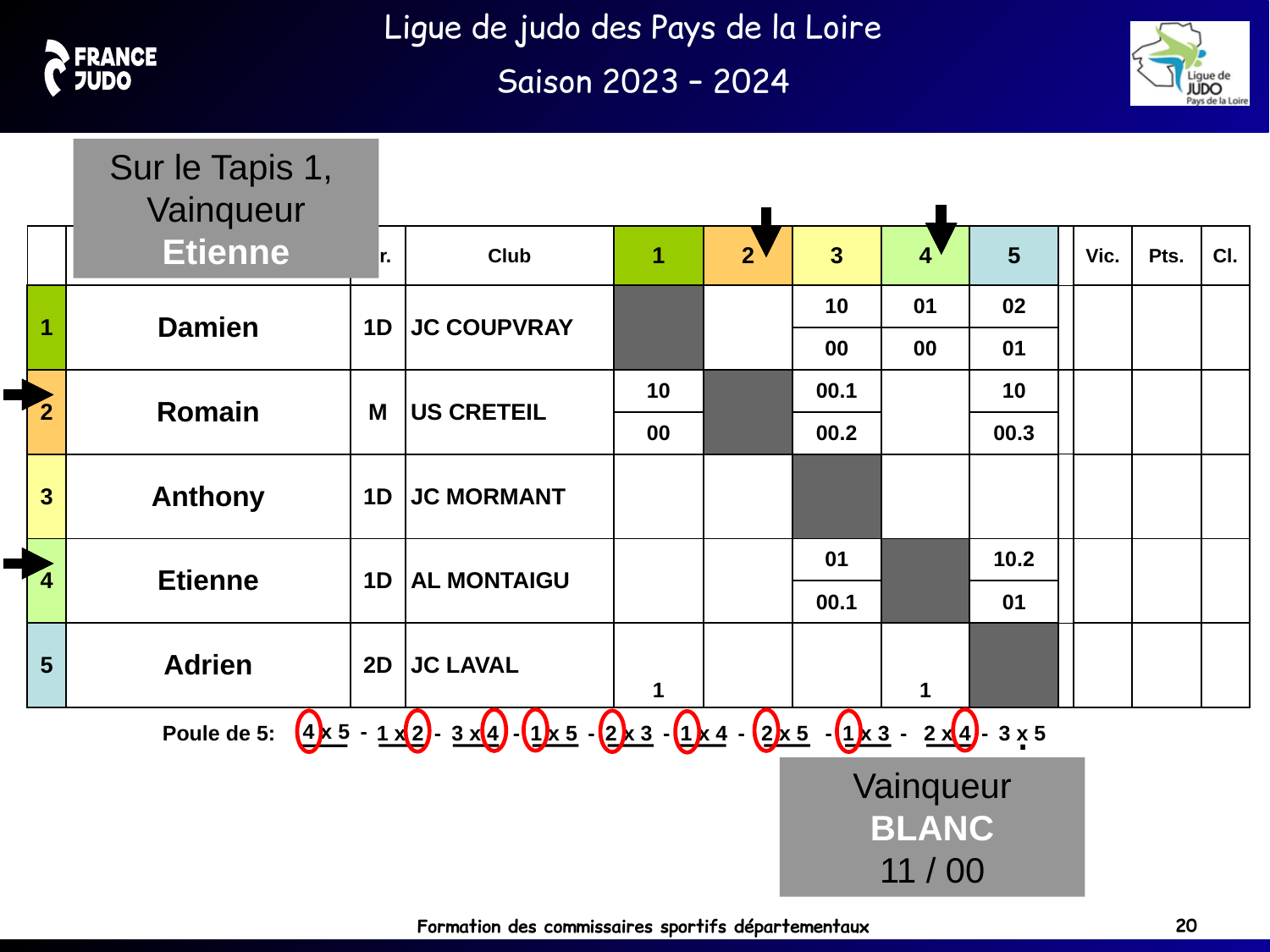

Sur le Tapis 1,
Vainqueur Etienne

.

Vainqueur BLANC
11 / 00